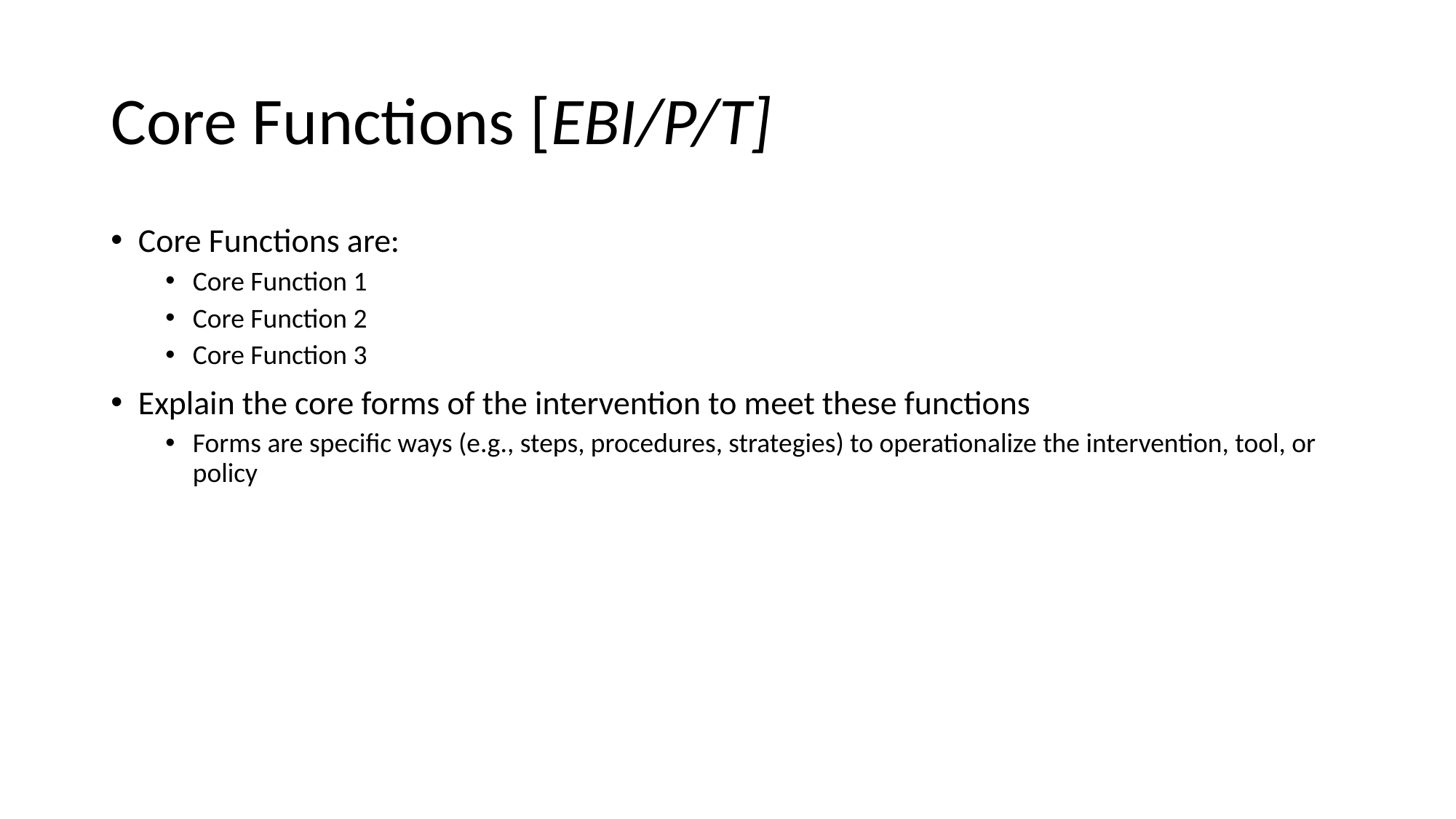

# Core Functions [EBI/P/T]
Core Functions are:
Core Function 1
Core Function 2
Core Function 3
Explain the core forms of the intervention to meet these functions
Forms are specific ways (e.g., steps, procedures, strategies) to operationalize the intervention, tool, or policy